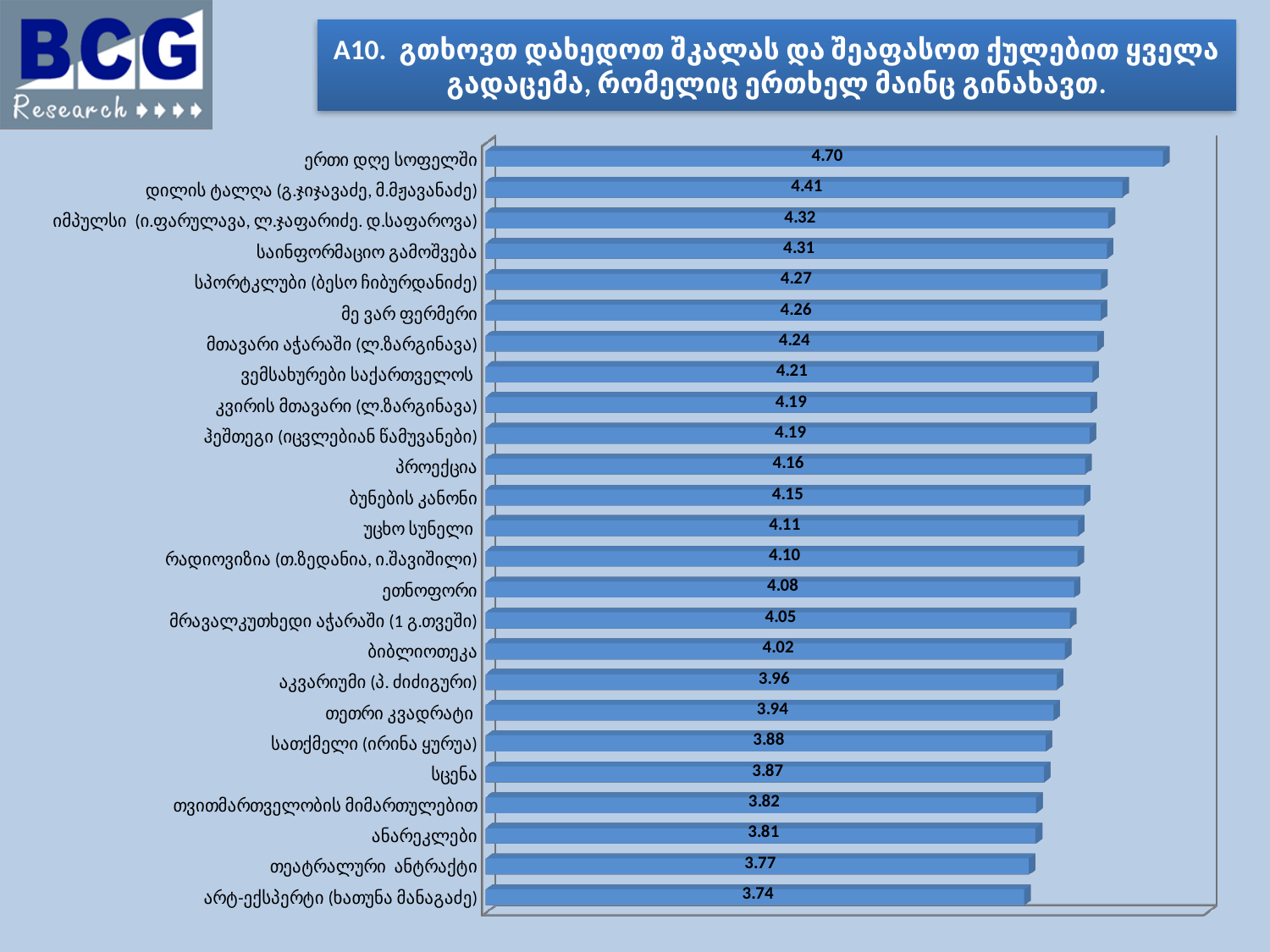

# A10.  გთხოვთ დახედოთ შკალას და შეაფასოთ ქულებით ყველა გადაცემა, რომელიც ერთხელ მაინც გინახავთ.

[unsupported chart]